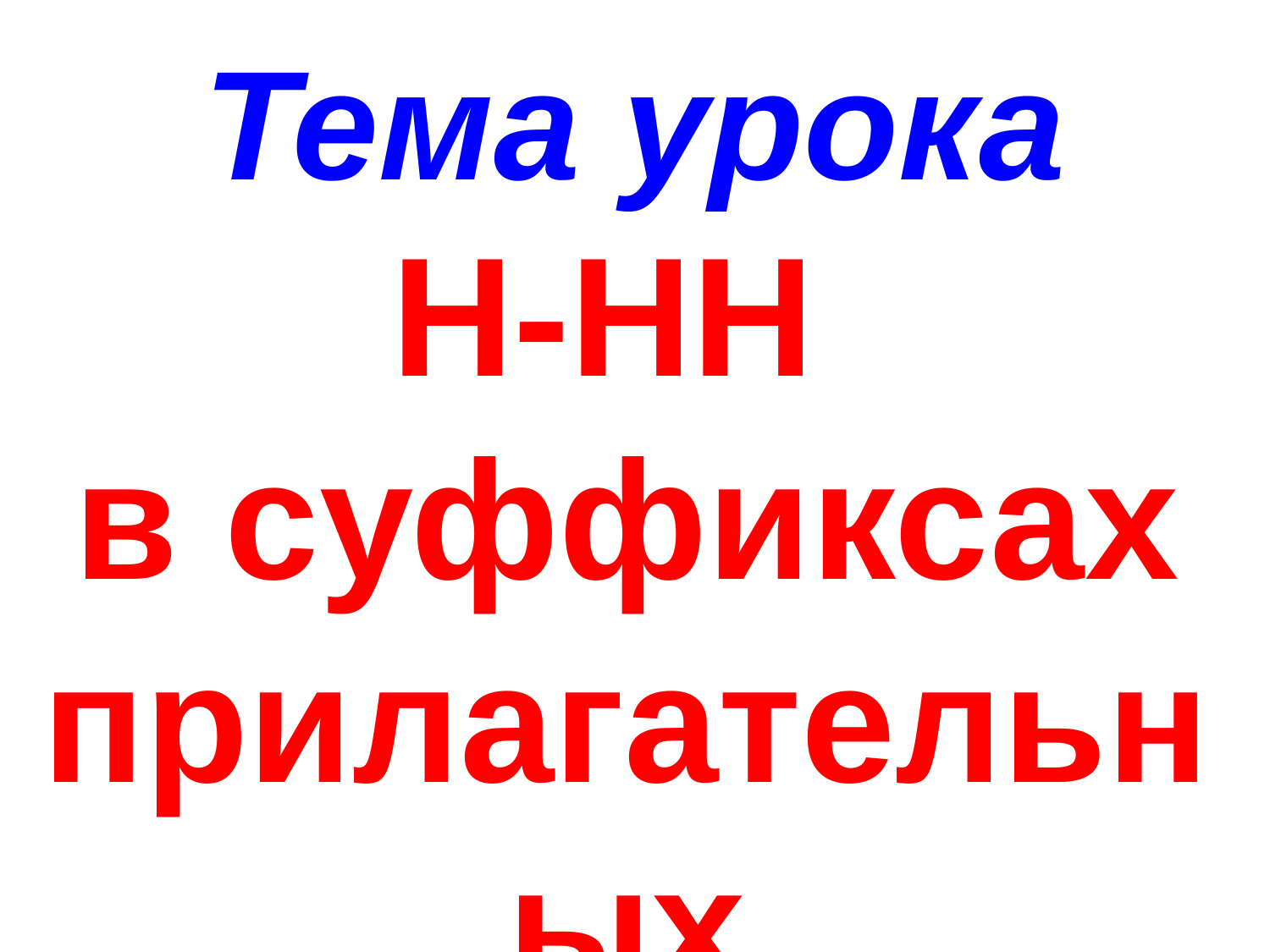

# Тема урока
Н-НН
в суффиксах прилагательных